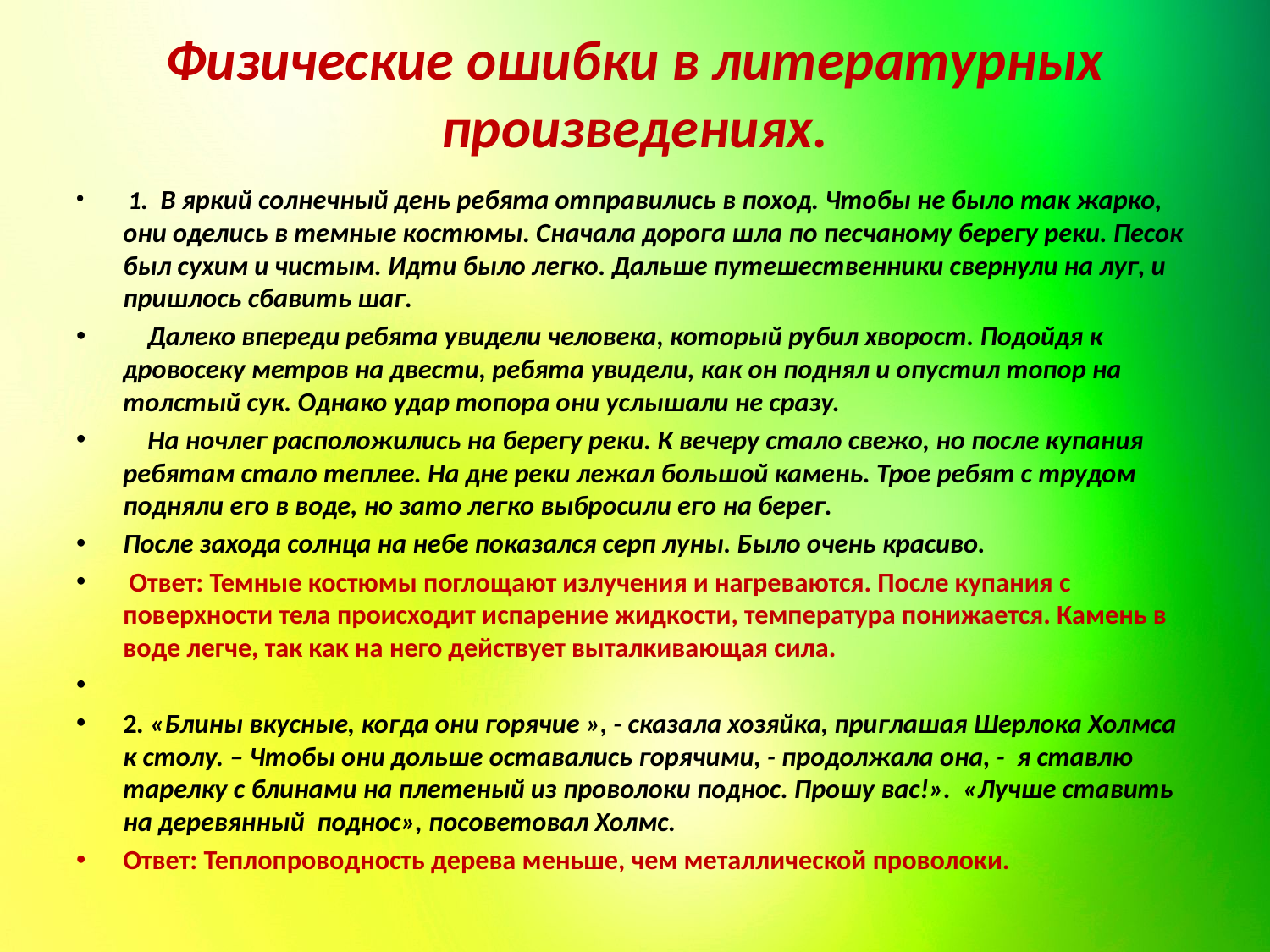

# Физические ошибки в литературных произведениях.
 1.  В яркий солнечный день ребята отправились в поход. Чтобы не было так жарко, они оделись в темные костюмы. Сначала дорога шла по песчаному берегу реки. Песок был сухим и чистым. Идти было легко. Дальше путешественники свернули на луг, и пришлось сбавить шаг.
    Далеко впереди ребята увидели человека, который рубил хворост. Подойдя к дровосеку метров на двести, ребята увидели, как он поднял и опустил топор на толстый сук. Однако удар топора они услышали не сразу.
    На ночлег расположились на берегу реки. К вечеру стало свежо, но после купания ребятам стало теплее. На дне реки лежал большой камень. Трое ребят с трудом подняли его в воде, но зато легко выбросили его на берег.
После захода солнца на небе показался серп луны. Было очень красиво.
 Ответ: Темные костюмы поглощают излучения и нагреваются. После купания с поверхности тела происходит испарение жидкости, температура понижается. Камень в воде легче, так как на него действует выталкивающая сила.

2. «Блины вкусные, когда они горячие », - сказала хозяйка, приглашая Шерлока Холмса к столу. – Чтобы они дольше оставались горячими, - продолжала она, -  я ставлю тарелку с блинами на плетеный из проволоки поднос. Прошу вас!».  «Лучше ставить на деревянный  поднос», посоветовал Холмс.
Ответ: Теплопроводность дерева меньше, чем металлической проволоки.